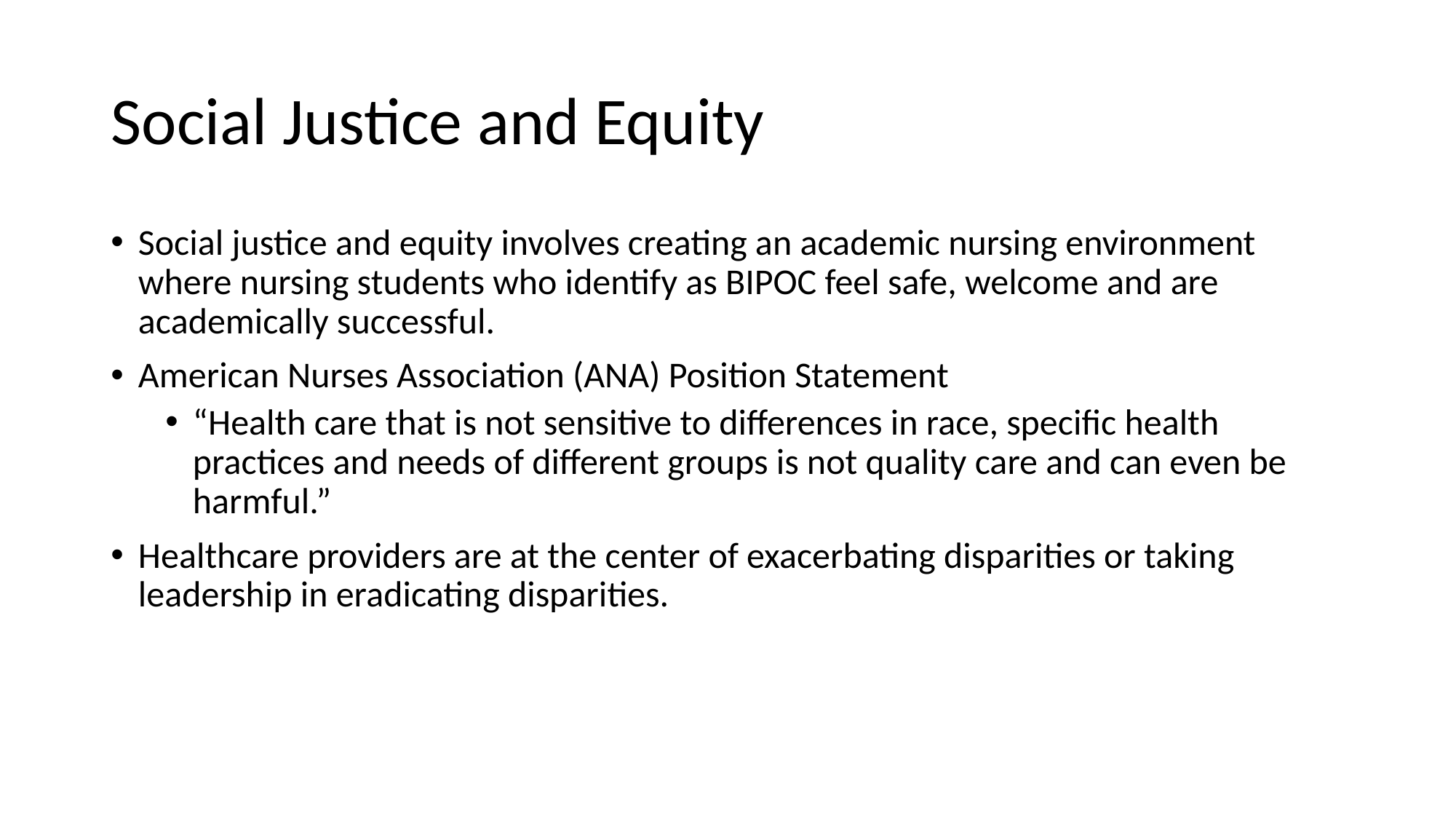

# Social Justice and Equity
Social justice and equity involves creating an academic nursing environment where nursing students who identify as BIPOC feel safe, welcome and are academically successful.
American Nurses Association (ANA) Position Statement
“Health care that is not sensitive to differences in race, specific health practices and needs of different groups is not quality care and can even be harmful.”
Healthcare providers are at the center of exacerbating disparities or taking leadership in eradicating disparities.